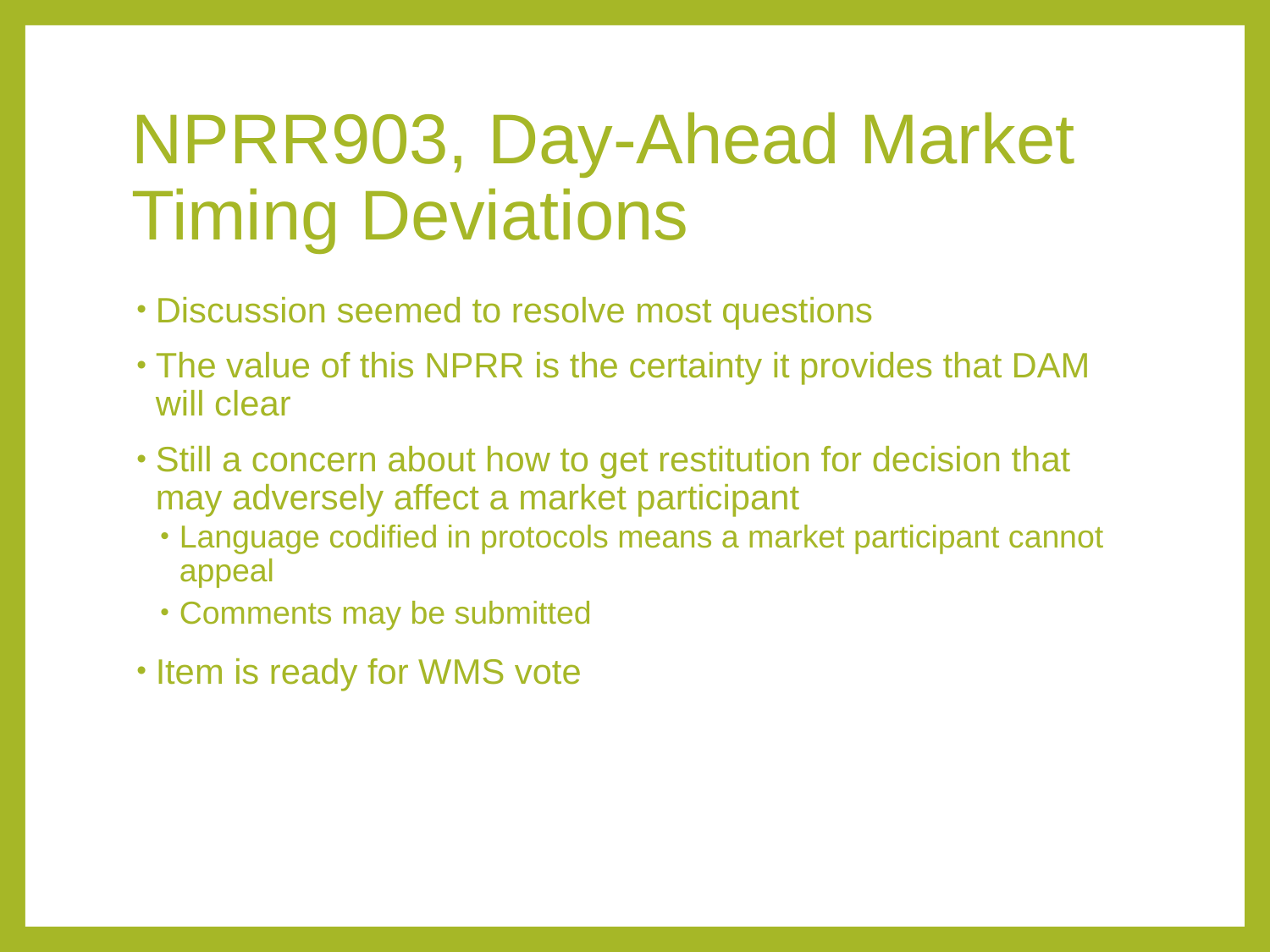

# NPRR903, Day-Ahead Market Timing Deviations
Discussion seemed to resolve most questions
The value of this NPRR is the certainty it provides that DAM will clear
Still a concern about how to get restitution for decision that may adversely affect a market participant
Language codified in protocols means a market participant cannot appeal
Comments may be submitted
Item is ready for WMS vote